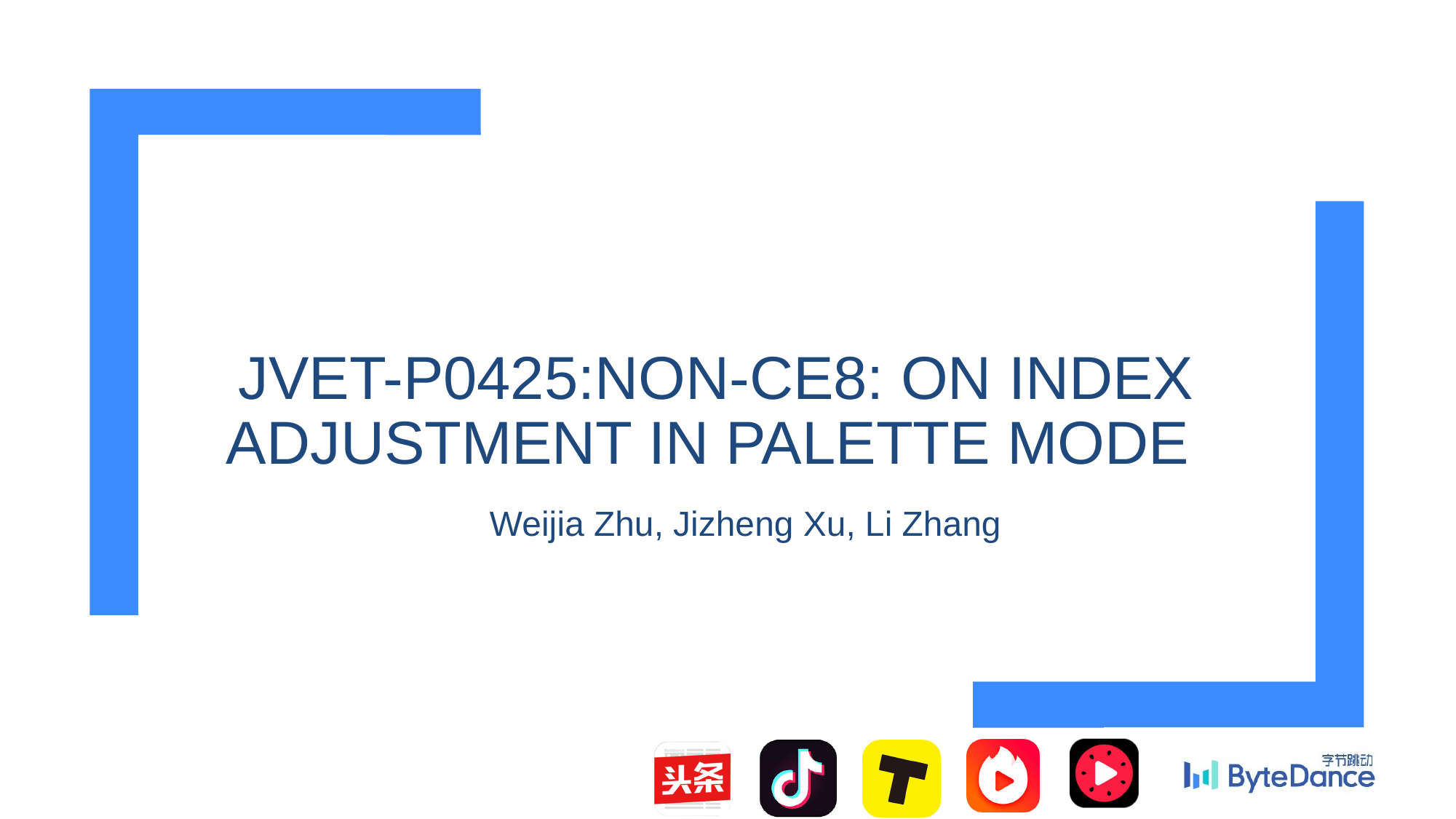

JVET-P0425:Non-CE8: On index adjustment in palette mode
Weijia Zhu, Jizheng Xu, Li Zhang